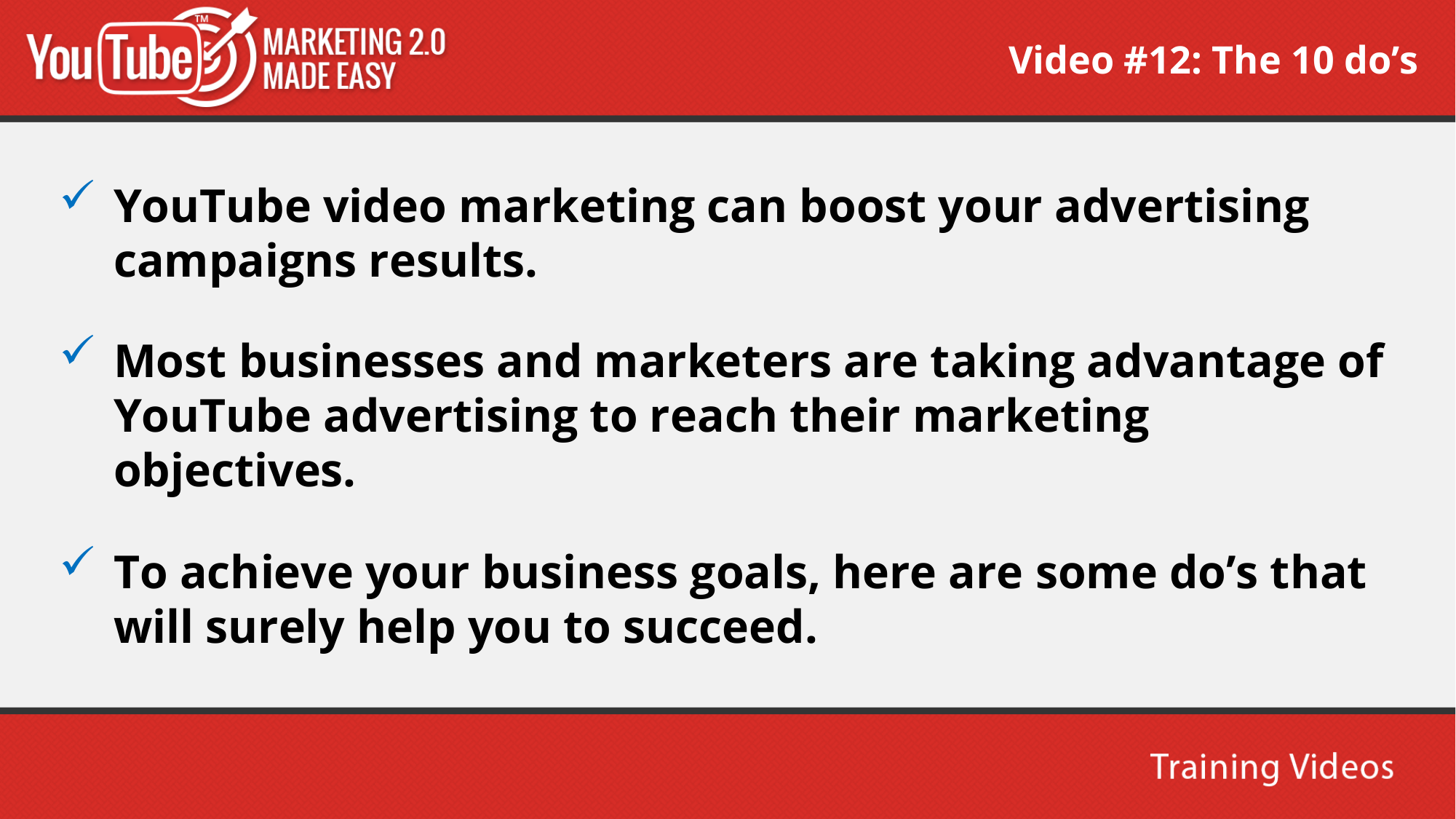

Video #12: The 10 do’s
YouTube video marketing can boost your advertising campaigns results.
Most businesses and marketers are taking advantage of YouTube advertising to reach their marketing objectives.
To achieve your business goals, here are some do’s that will surely help you to succeed.